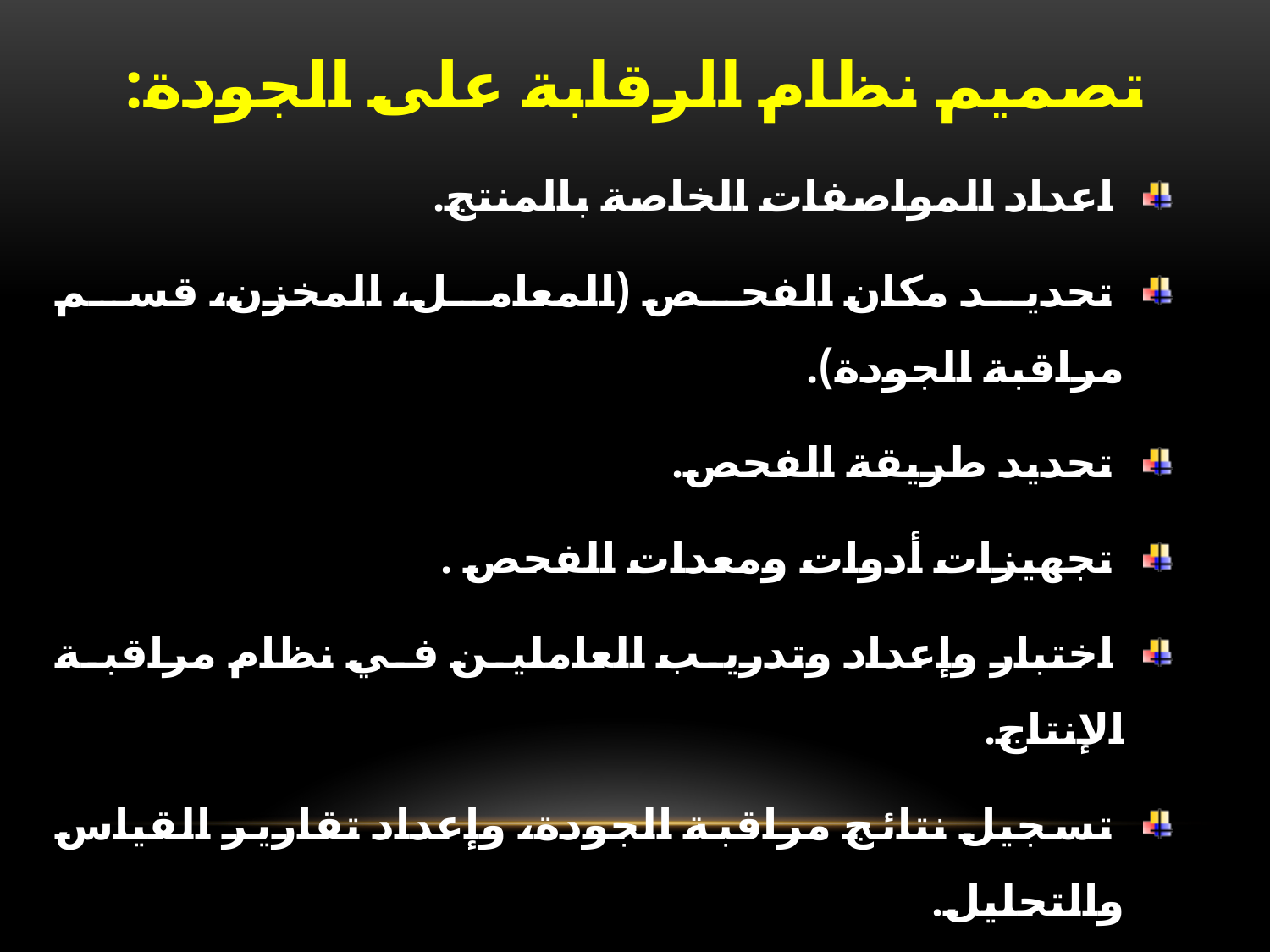

# تصميم نظام الرقابة على الجودة:
 اعداد المواصفات الخاصة بالمنتج.
 تحديد مكان الفحص (المعامل، المخزن، قسم مراقبة الجودة).
 تحديد طريقة الفحص.
 تجهيزات أدوات ومعدات الفحص .
 اختبار وإعداد وتدريب العاملين في نظام مراقبة الإنتاج.
 تسجيل نتائج مراقبة الجودة، وإعداد تقارير القياس والتحليل.
 دراسة وتحليل النتائج واتخاذ القرارات الخاصة بالتحسين وضمان تحقيقها.